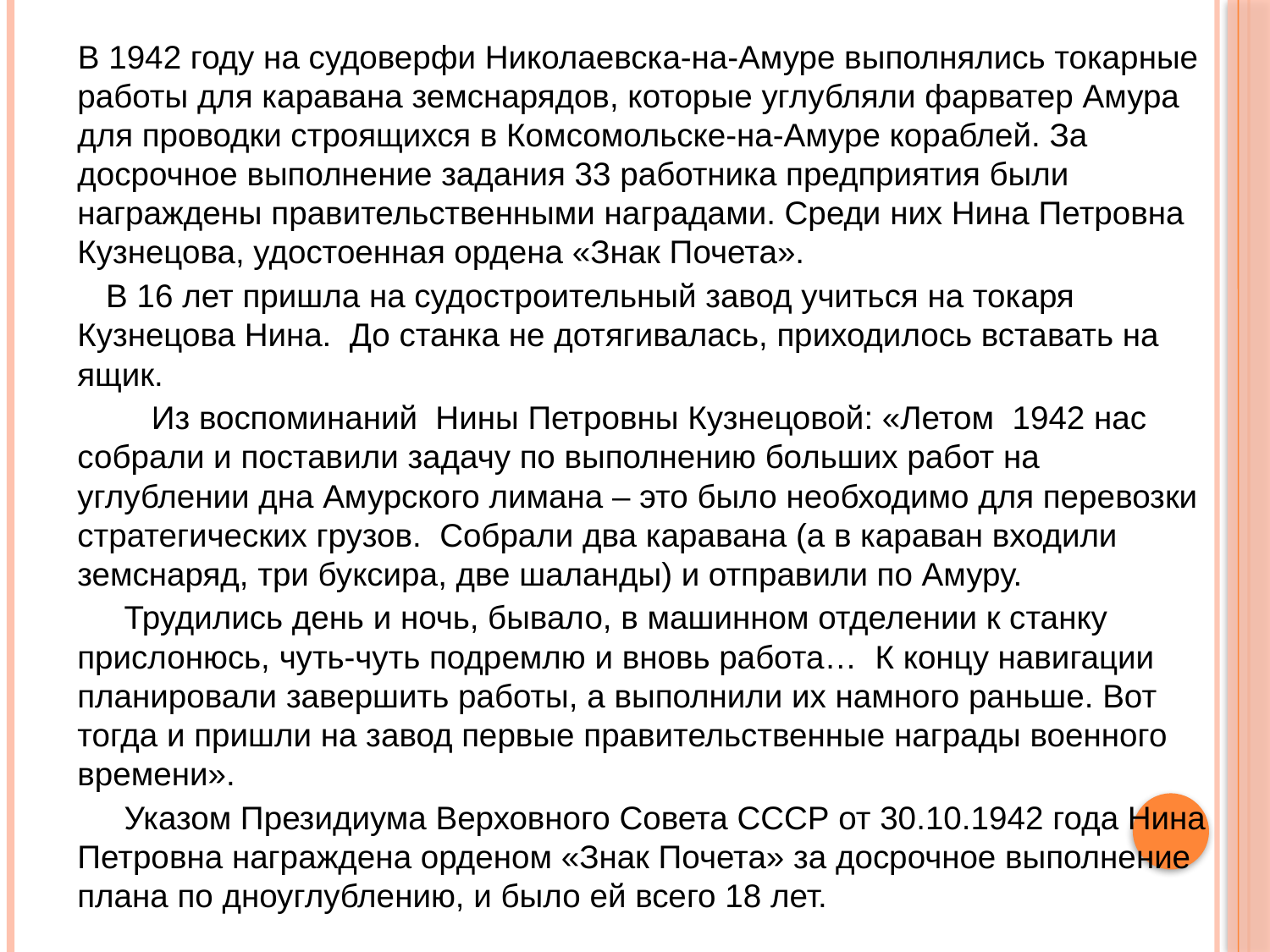

В 1942 году на судоверфи Николаевска-на-Амуре выполнялись токарные работы для каравана земснарядов, которые углубляли фарватер Амура для проводки строящихся в Комсомольске-на-Амуре кораблей. За досрочное выполнение задания 33 работника предприятия были награждены правительственными наградами. Среди них Нина Петровна Кузнецова, удостоенная ордена «Знак Почета».
       В 16 лет пришла на судостроительный завод учиться на токаря Кузнецова Нина.  До станка не дотягивалась, приходилось вставать на ящик.
            Из воспоминаний  Нины Петровны Кузнецовой: «Летом  1942 нас собрали и поставили задачу по выполнению больших работ на   углублении дна Амурского лимана – это было необходимо для перевозки стратегических грузов.  Собрали два каравана (а в караван входили земснаряд, три буксира, две шаланды) и отправили по Амуру.
         Трудились день и ночь, бывало, в машинном отделении к станку прислонюсь, чуть-чуть подремлю и вновь работа…  К концу навигации планировали завершить работы, а выполнили их намного раньше. Вот тогда и пришли на завод первые правительственные награды военного времени».
         Указом Президиума Верховного Совета СССР от 30.10.1942 года Нина Петровна награждена орденом «Знак Почета» за досрочное выполнение плана по дноуглублению, и было ей всего 18 лет.